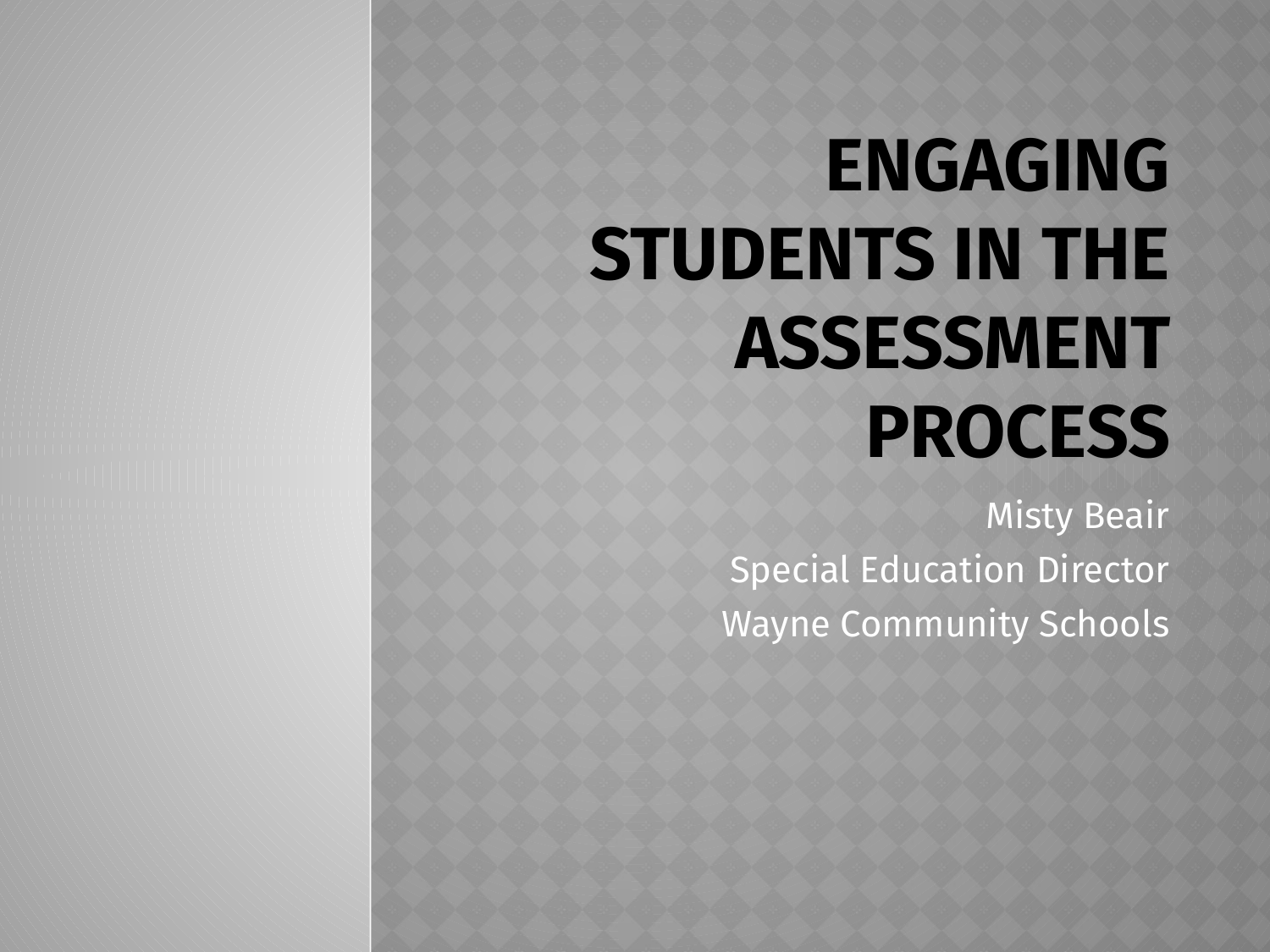

# Engaging Students in the Assessment Process
Misty Beair
Special Education Director
Wayne Community Schools